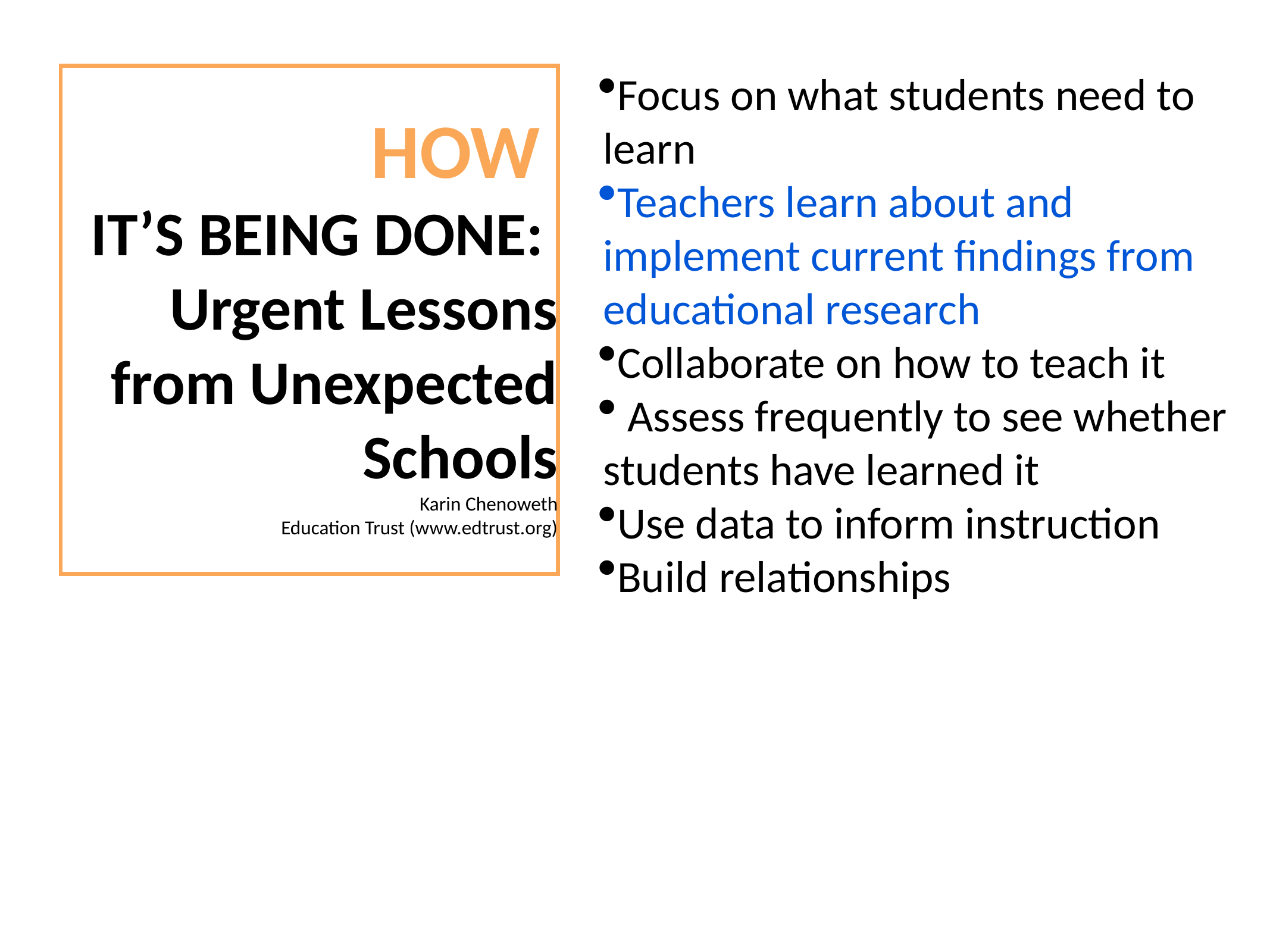

# HOW IT’S BEING DONE: Urgent Lessons from Unexpected Schools Karin Chenoweth Education Trust (www.edtrust.org)
Focus on what students need to learn
Teachers learn about and implement current findings from educational research
Collaborate on how to teach it
 Assess frequently to see whether students have learned it
Use data to inform instruction
Build relationships